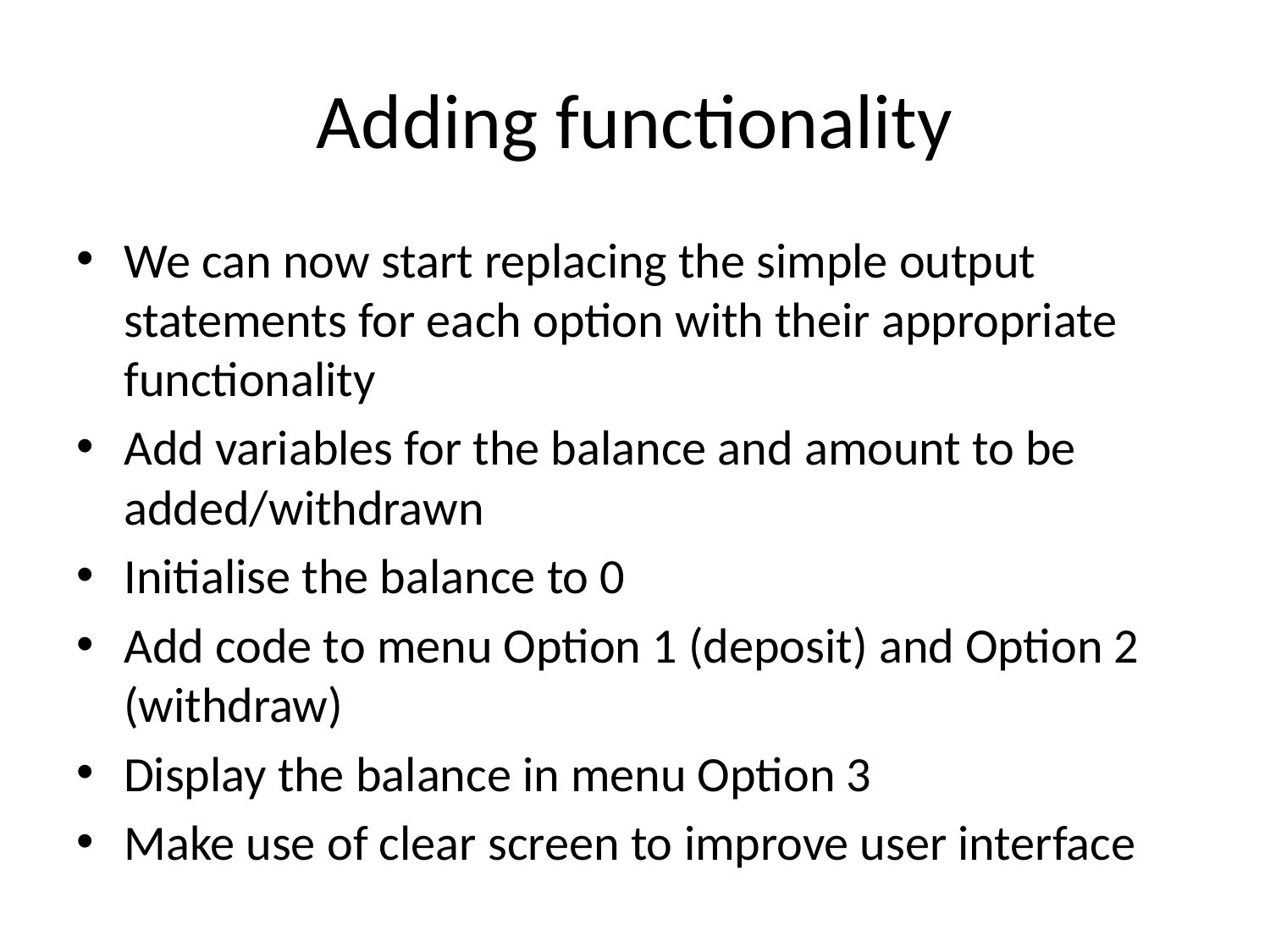

# Adding functionality
We can now start replacing the simple output statements for each option with their appropriate functionality
Add variables for the balance and amount to be added/withdrawn
Initialise the balance to 0
Add code to menu Option 1 (deposit) and Option 2 (withdraw)
Display the balance in menu Option 3
Make use of clear screen to improve user interface